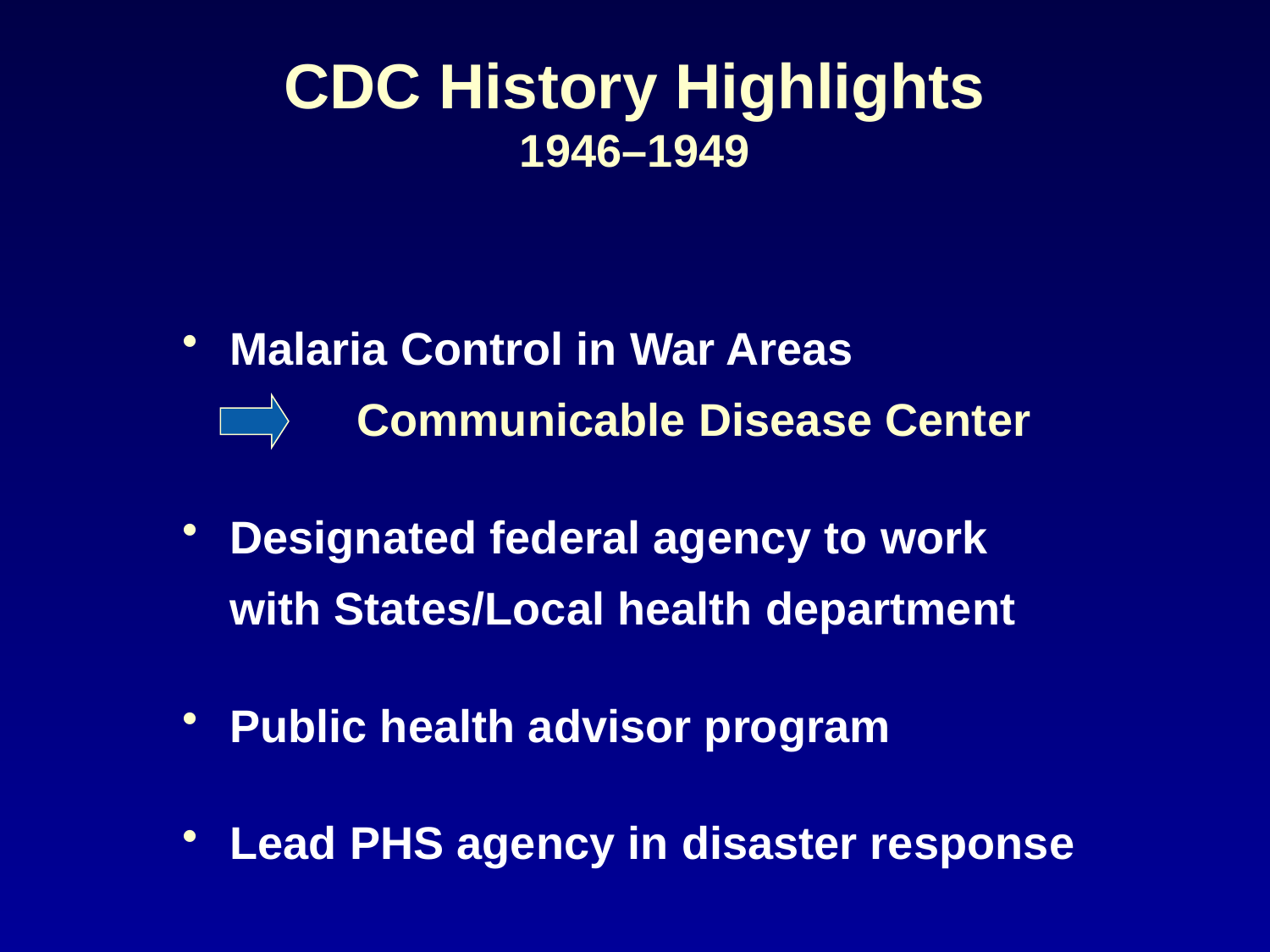

# CDC History Highlights 1946–1949
Malaria Control in War Areas
	Communicable Disease Center
Designated federal agency to work
with States/Local health department
Public health advisor program
Lead PHS agency in disaster response